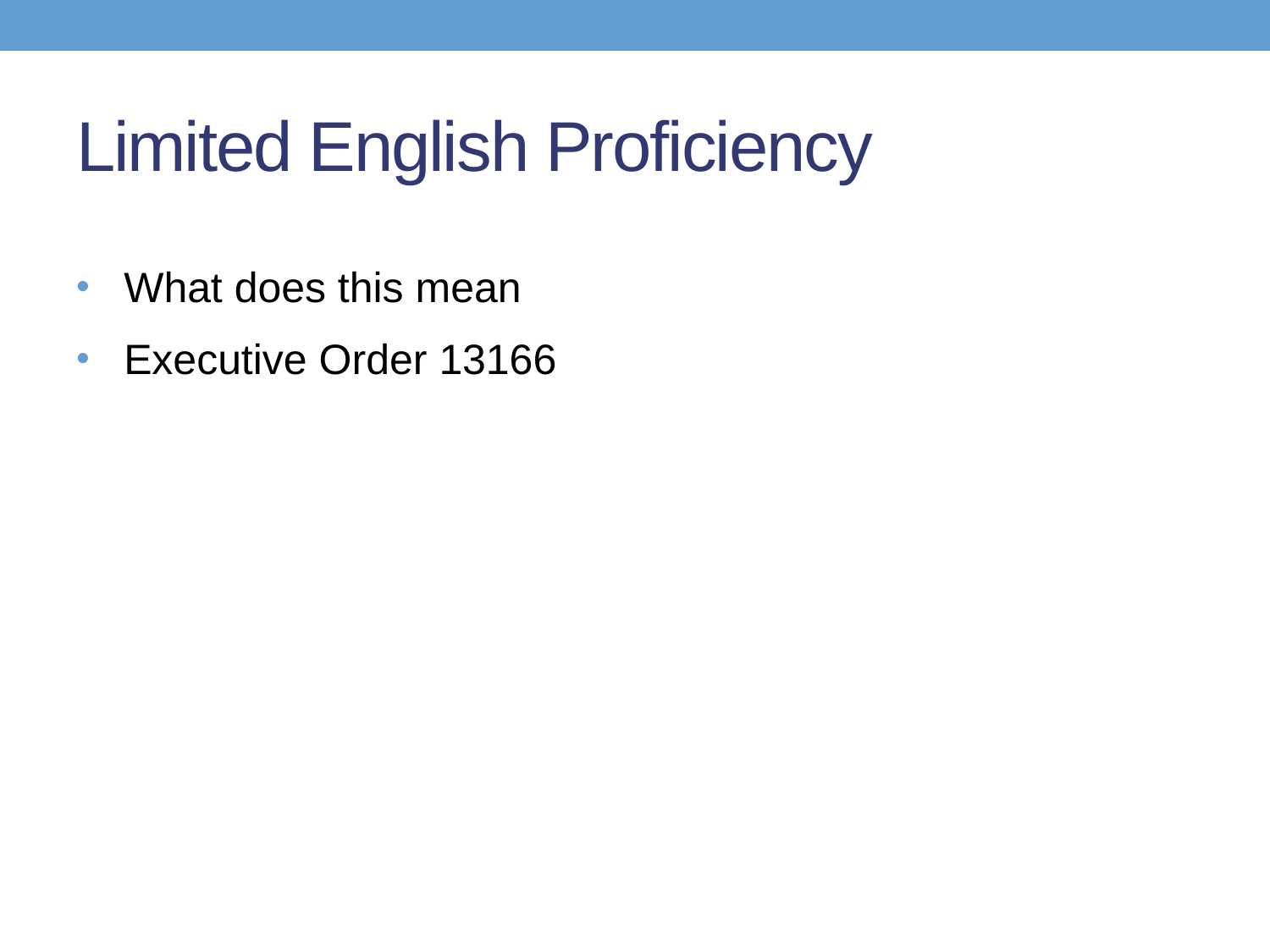

# Limited English Proficiency
What does this mean
Executive Order 13166